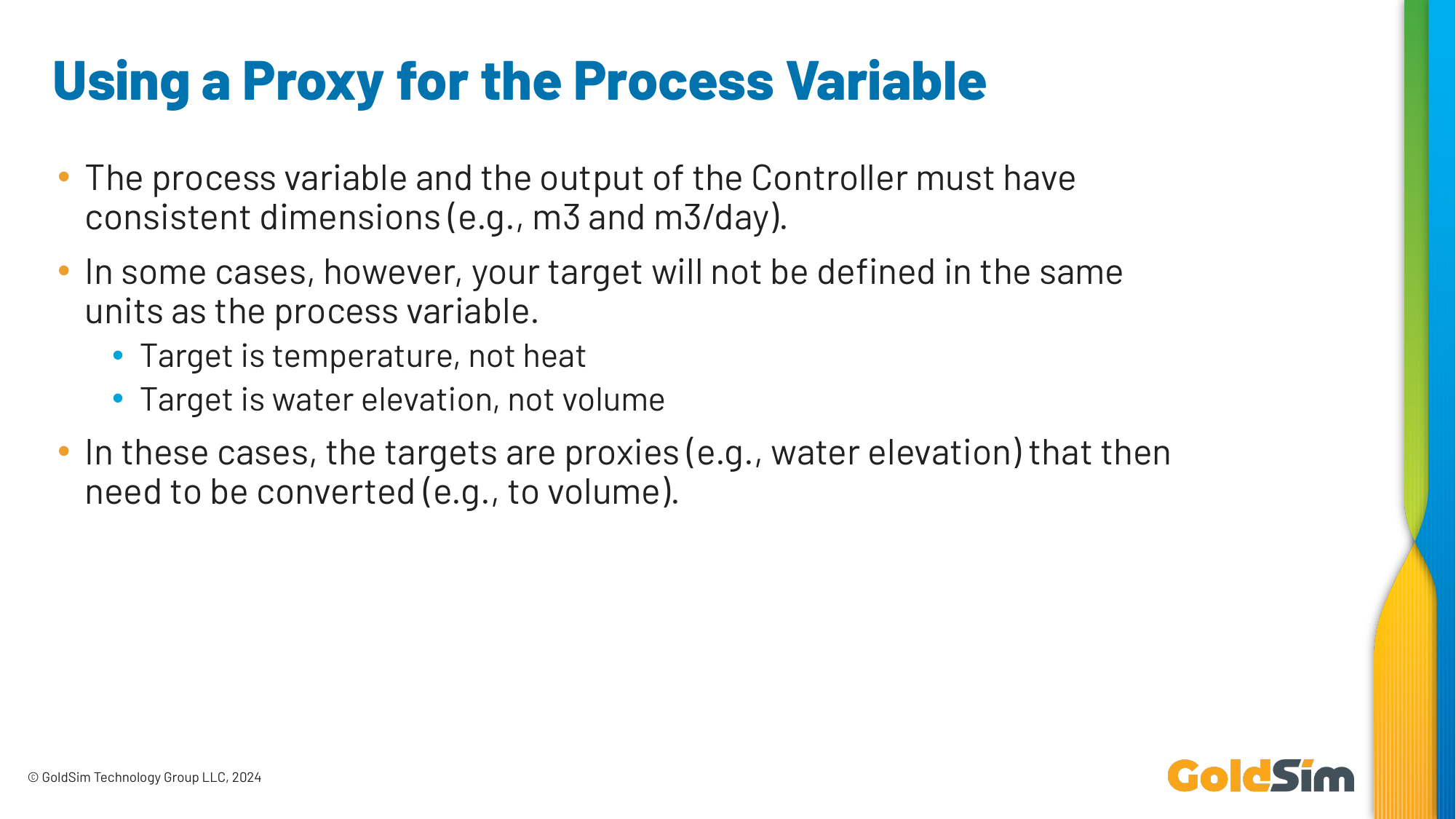

# Using a Proxy for the Process Variable
The process variable and the output of the Controller must have consistent dimensions (e.g., m3 and m3/day).
In some cases, however, your target will not be defined in the same units as the process variable.
Target is temperature, not heat
Target is water elevation, not volume
In these cases, the targets are proxies (e.g., water elevation) that then need to be converted (e.g., to volume).

© GoldSim Technology Group LLC, 2024